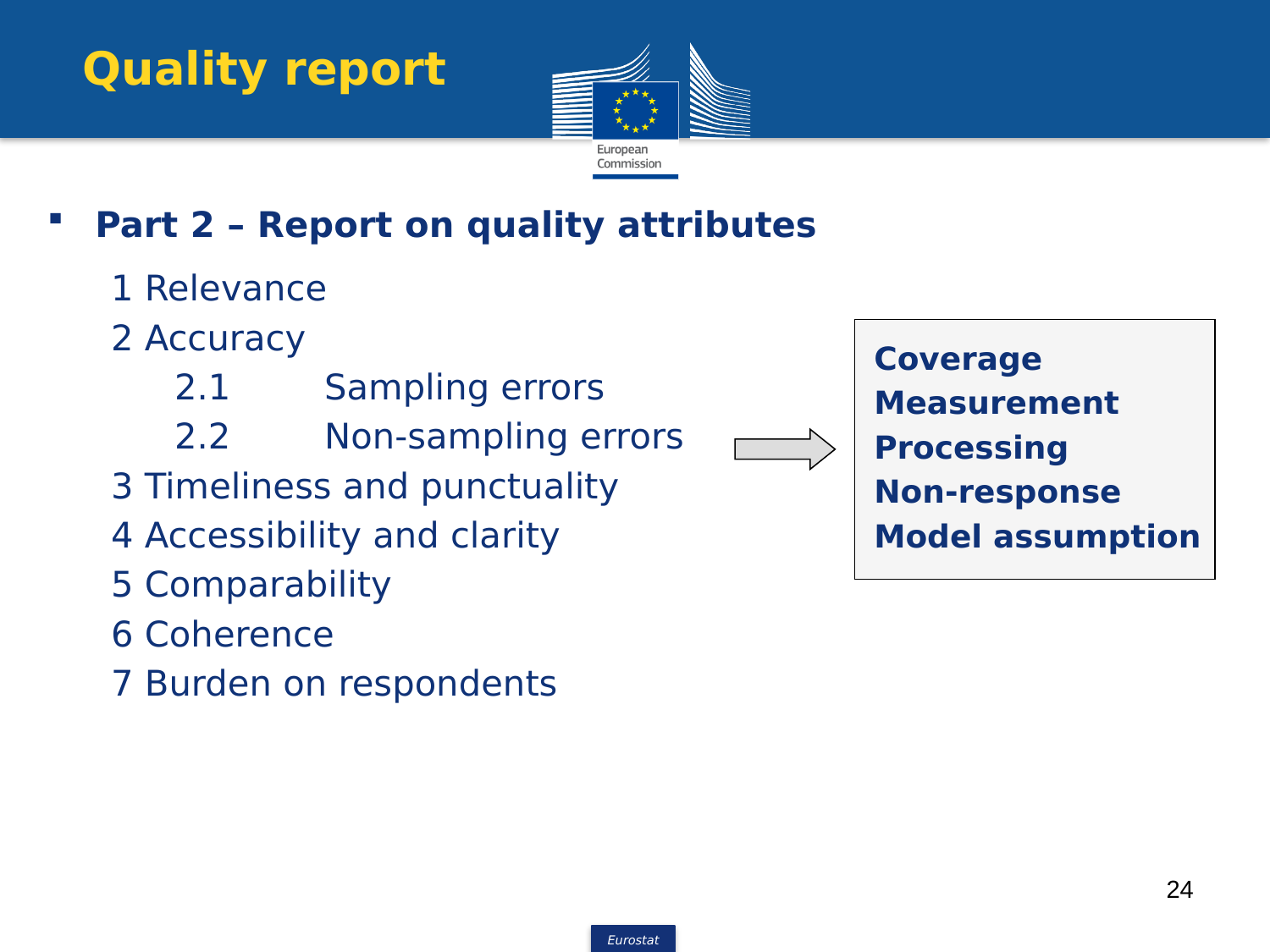

# Quality report
Part 2 – Report on quality attributes
1 Relevance
2 Accuracy
2.1	Sampling errors
2.2 	Non-sampling errors
3 Timeliness and punctuality
4 Accessibility and clarity
5 Comparability
6 Coherence
7 Burden on respondents

	Coverage
	Measurement
	Processing
	Non-response
	Model assumption

24